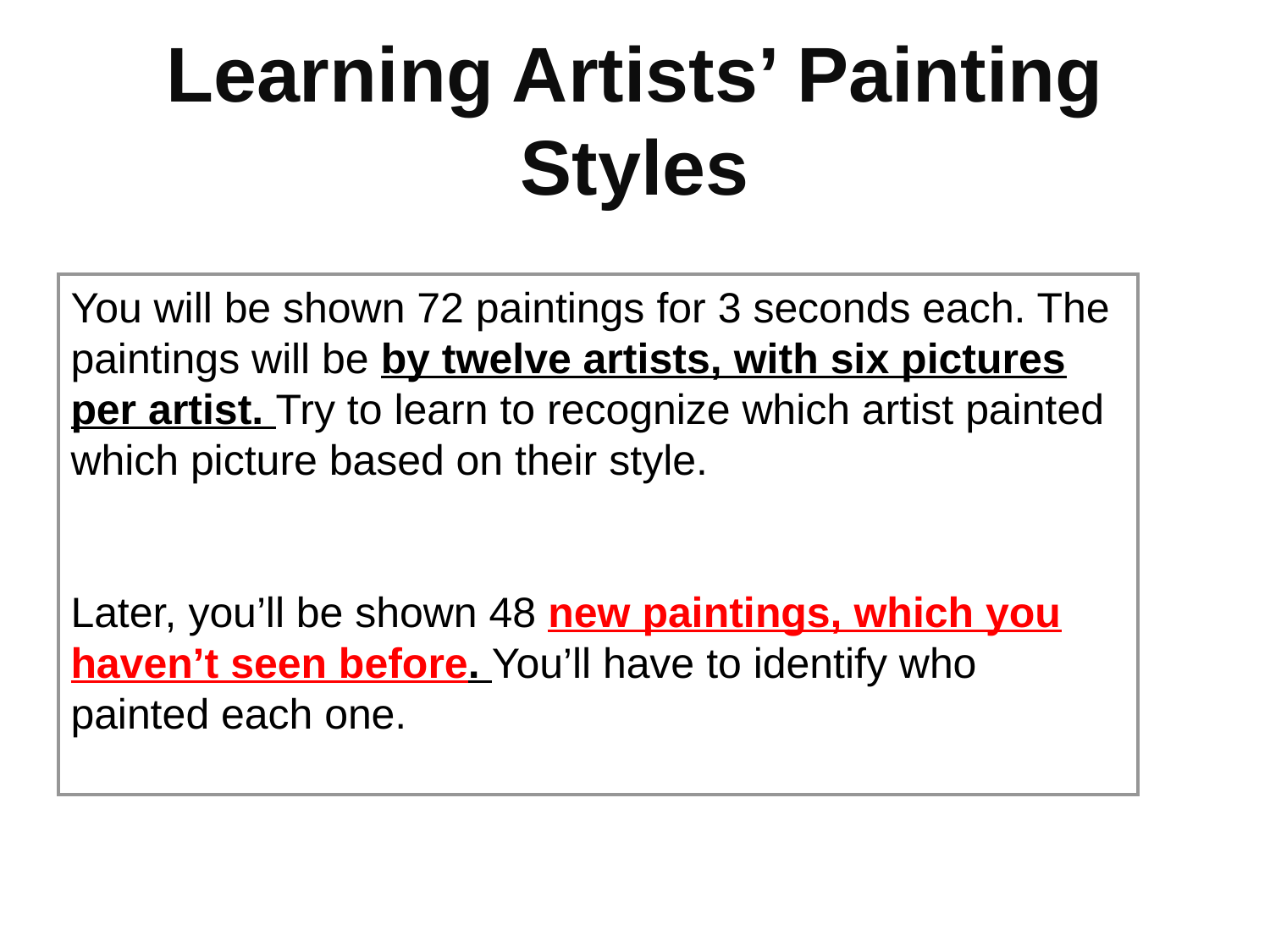

# Learning Artists’ Painting Styles
You will be shown 72 paintings for 3 seconds each. The paintings will be by twelve artists, with six pictures per artist. Try to learn to recognize which artist painted which picture based on their style.

Later, you’ll be shown 48 new paintings, which you haven’t seen before. You’ll have to identify who painted each one.